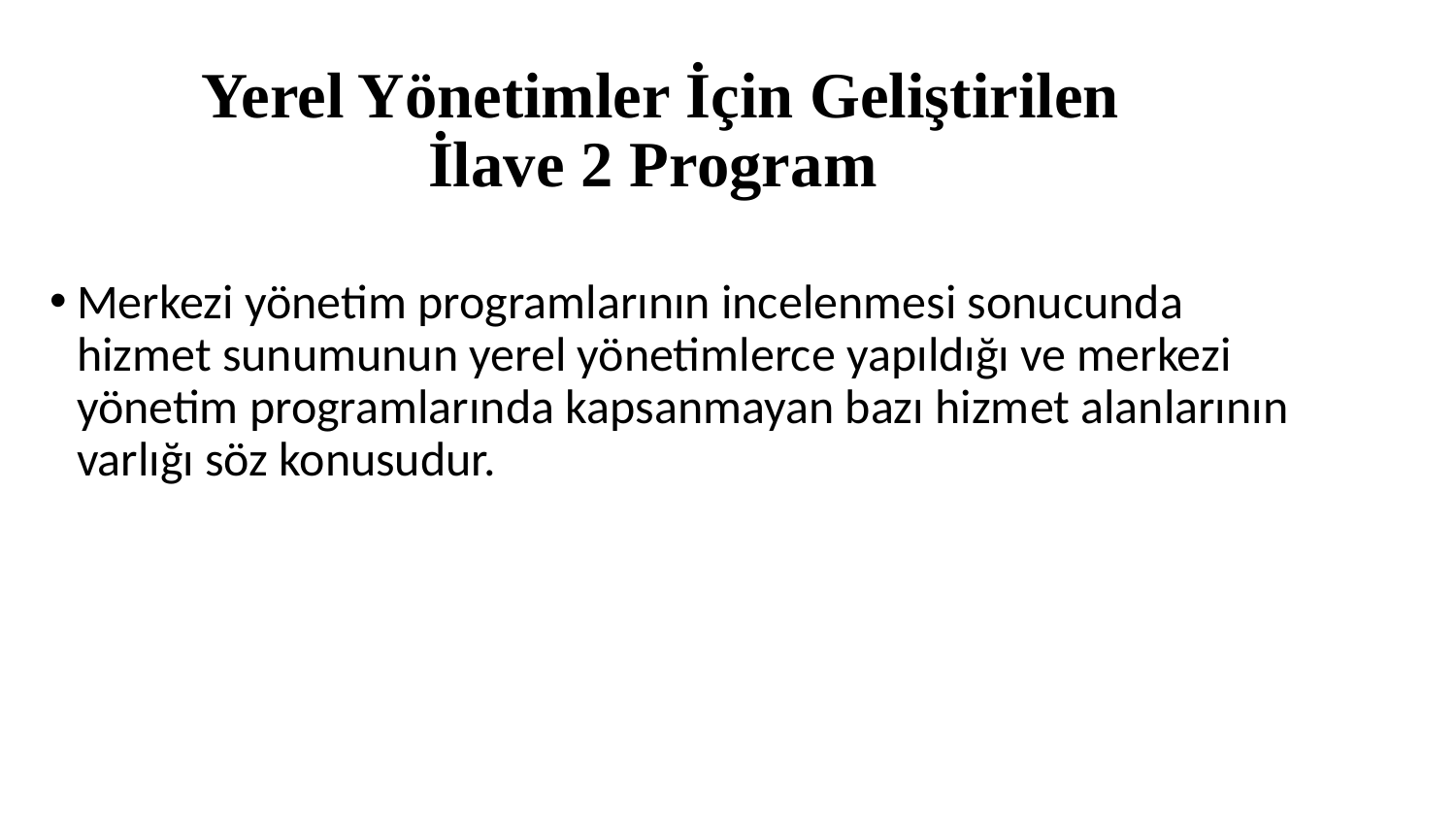

# Yerel Yönetimler İçin Geliştirilen İlave 2 Program
Merkezi yönetim programlarının incelenmesi sonucunda hizmet sunumunun yerel yönetimlerce yapıldığı ve merkezi yönetim programlarında kapsanmayan bazı hizmet alanlarının varlığı söz konusudur.